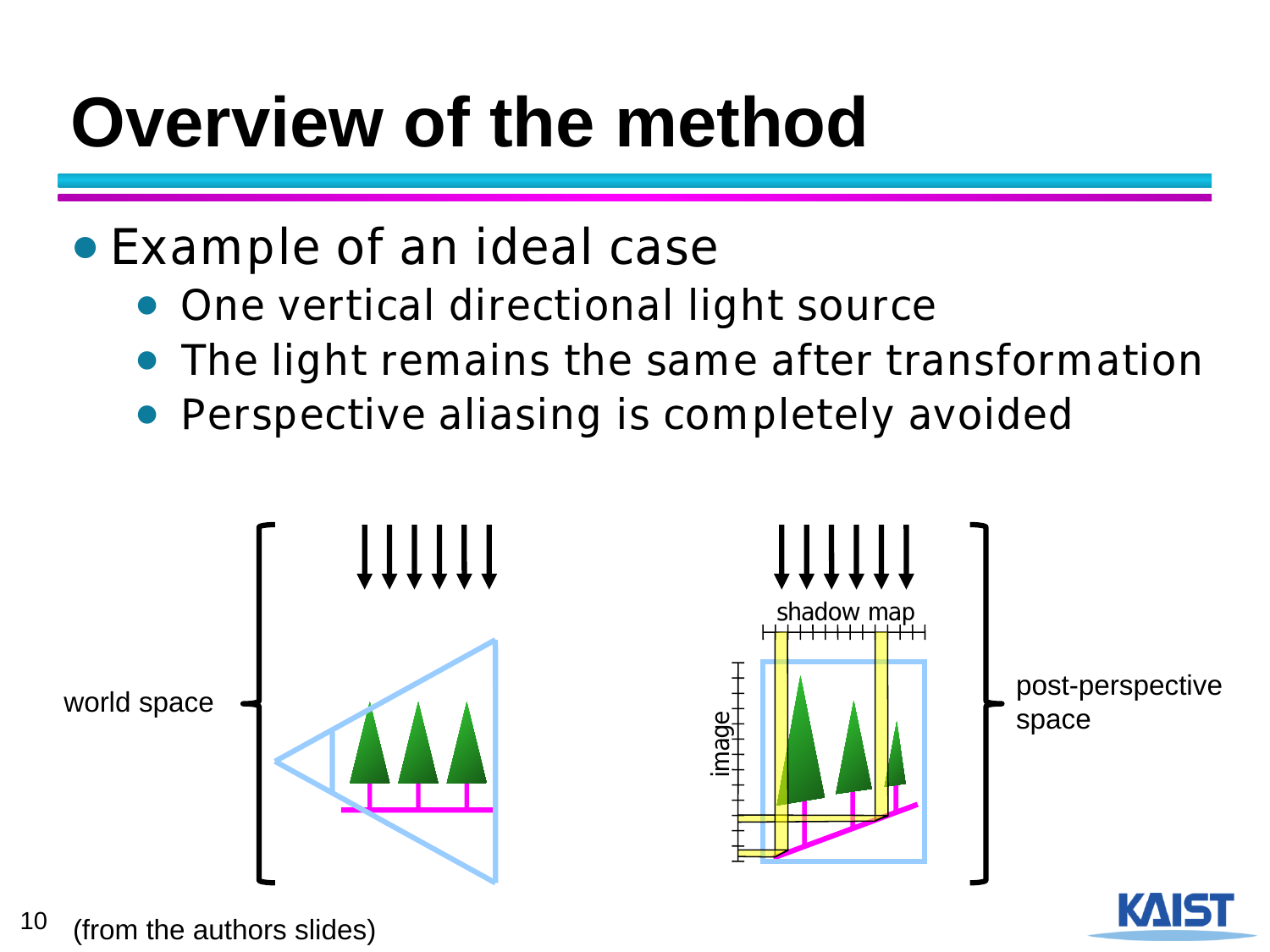

# Overview of the method
Example of an ideal case
One vertical directional light source
The light remains the same after transformation
Perspective aliasing is completely avoided

shadow map

image

post-perspective
space
world space
(from the authors slides)